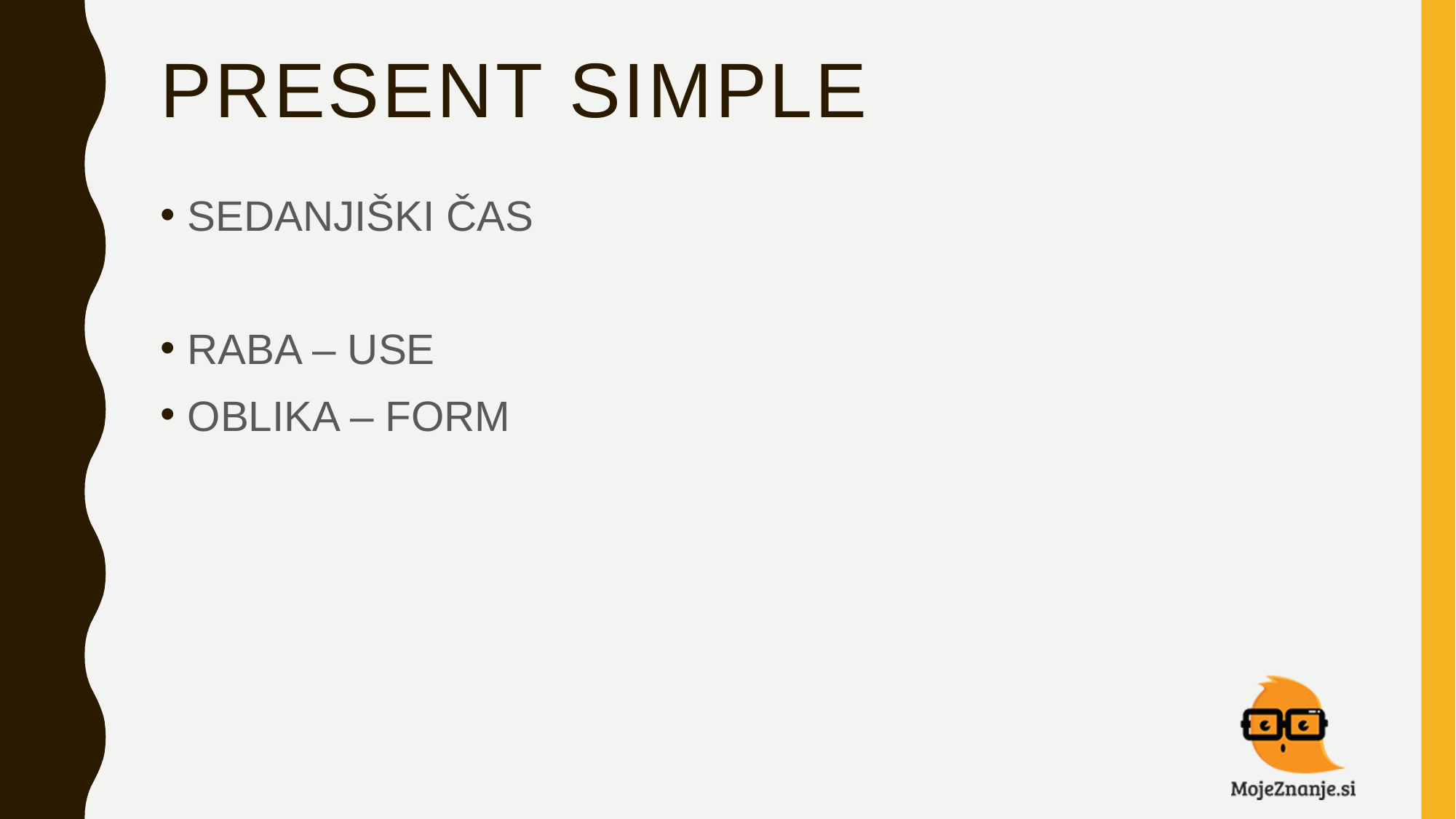

# PRESENT SIMPLE
SEDANJIŠKI ČAS

RABA – USE
OBLIKA – FORM